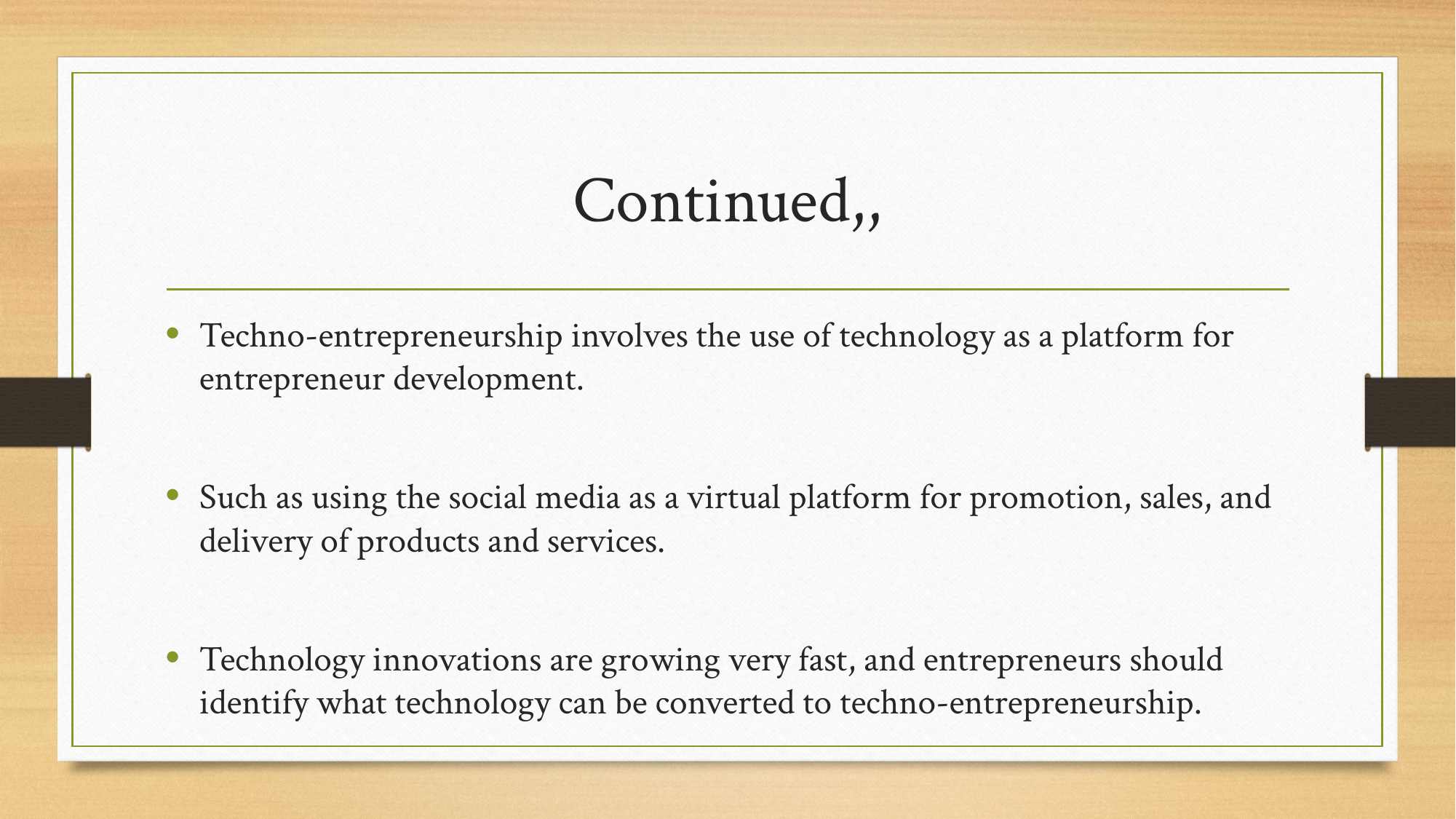

# Continued,,
Techno-entrepreneurship involves the use of technology as a platform for entrepreneur development.

Such as using the social media as a virtual platform for promotion, sales, and delivery of products and services.

Technology innovations are growing very fast, and entrepreneurs should identify what technology can be converted to techno-entrepreneurship.